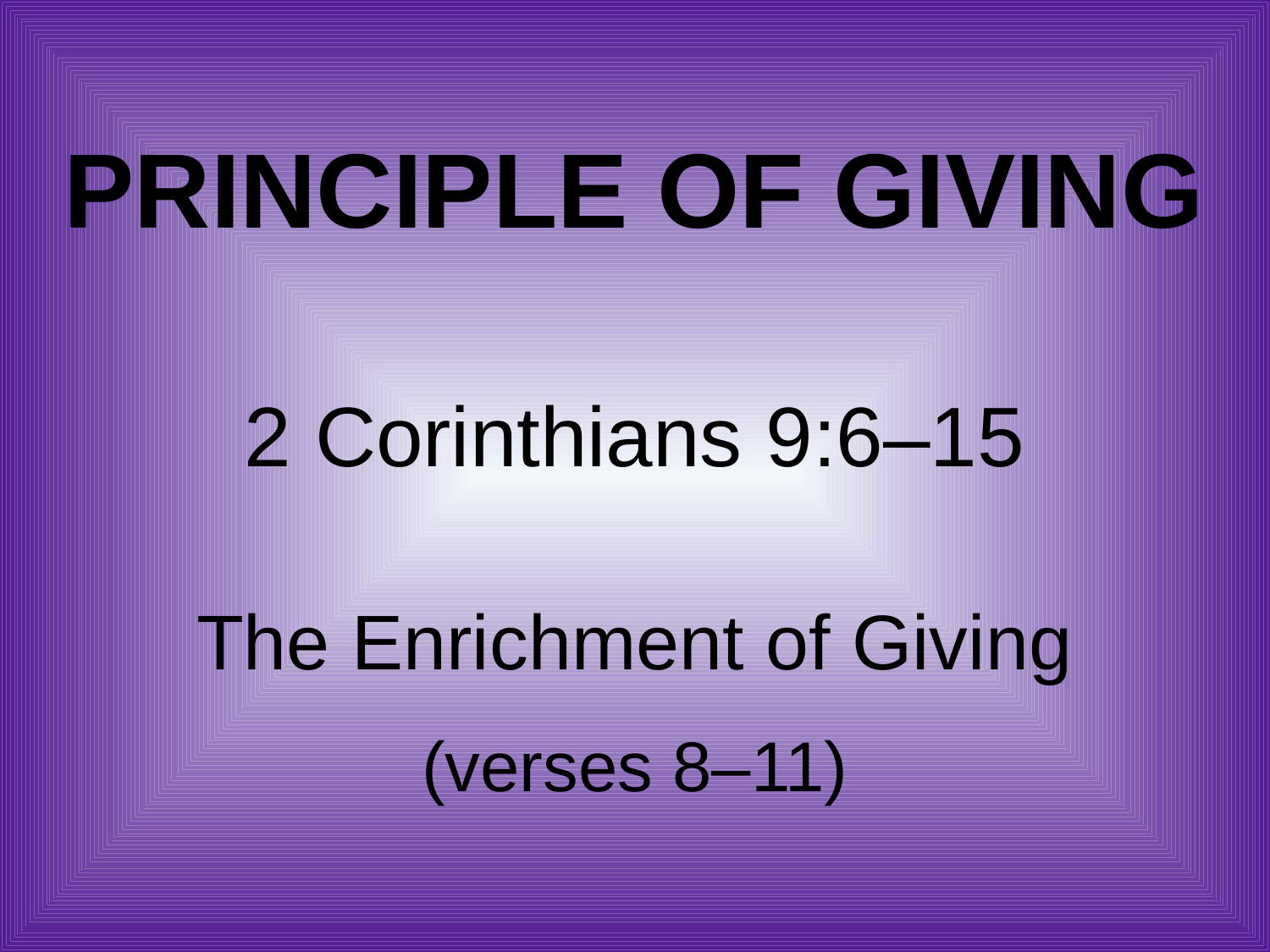

# Principle of Giving
2 Corinthians 9:6–15

The Enrichment of Giving
(verses 8–11)